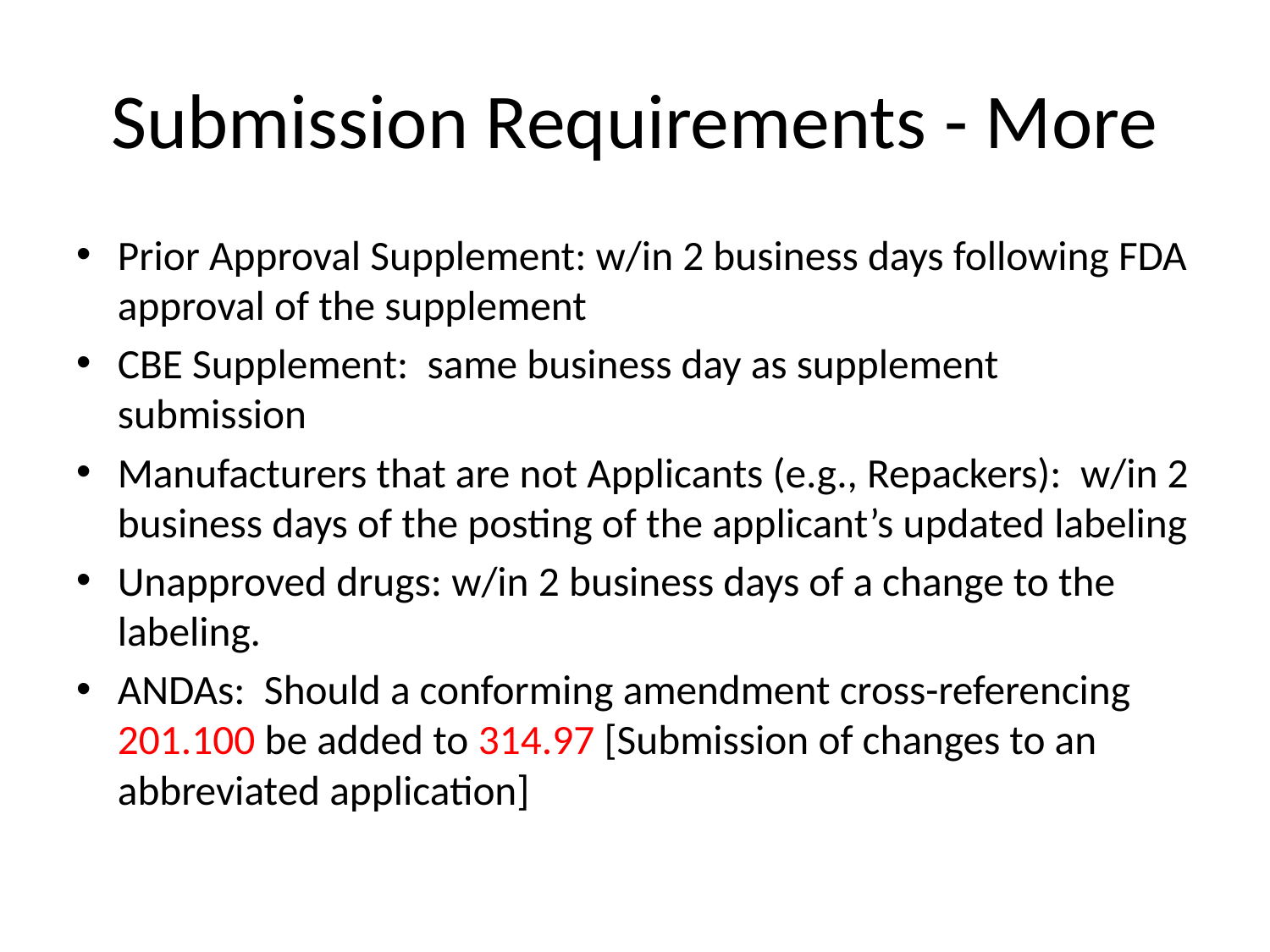

# Submission Requirements - More
Prior Approval Supplement: w/in 2 business days following FDA approval of the supplement
CBE Supplement:  same business day as supplement submission
Manufacturers that are not Applicants (e.g., Repackers):  w/in 2 business days of the posting of the applicant’s updated labeling
Unapproved drugs: w/in 2 business days of a change to the labeling.
ANDAs:  Should a conforming amendment cross-referencing 201.100 be added to 314.97 [Submission of changes to an abbreviated application]